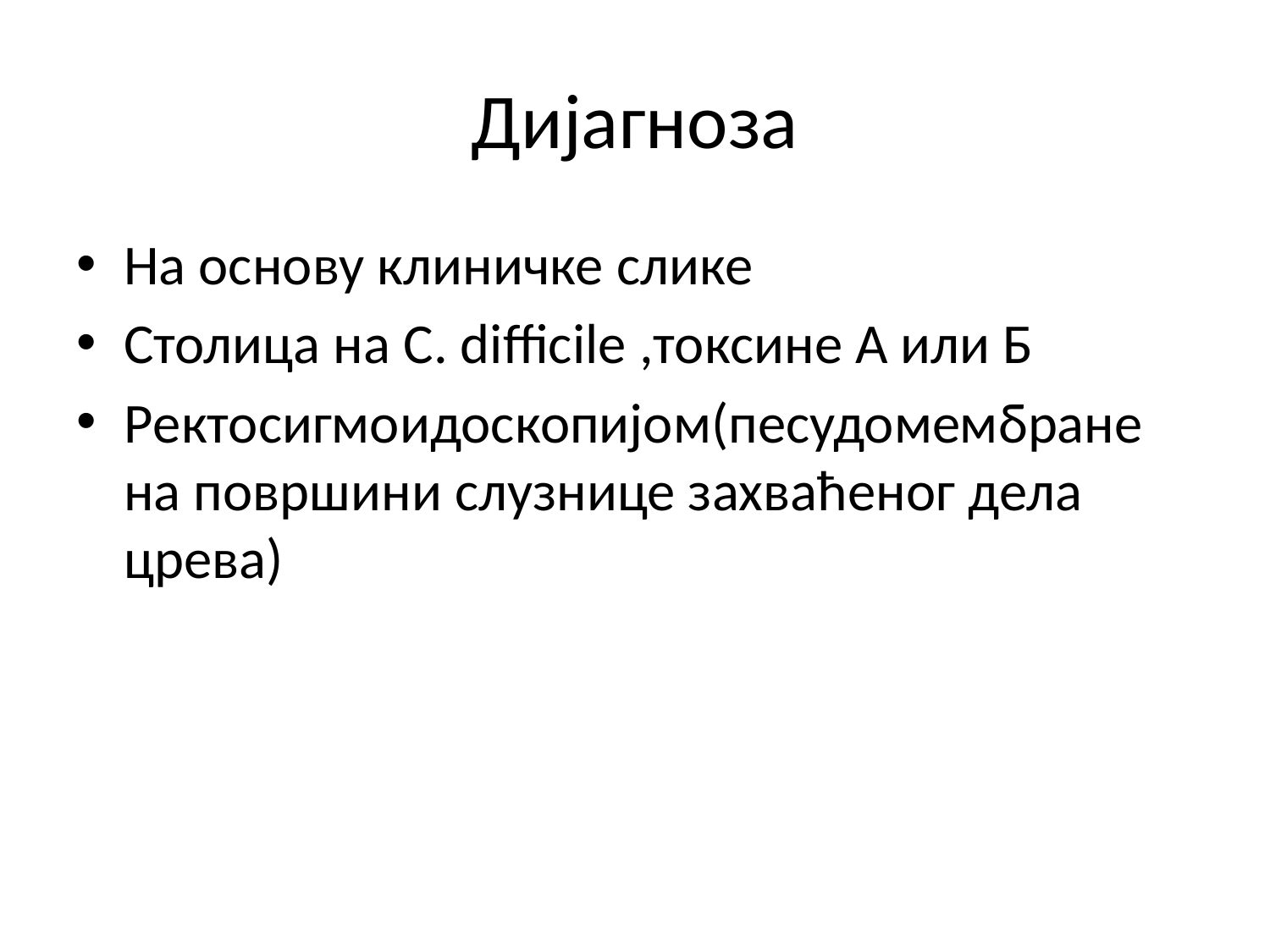

# Дијагноза
На основу клиничке слике
Столица на C. difficile ,токсине А или Б
Ректосигмоидоскопијом(песудомембране на површини слузнице захваћеног дела црева)